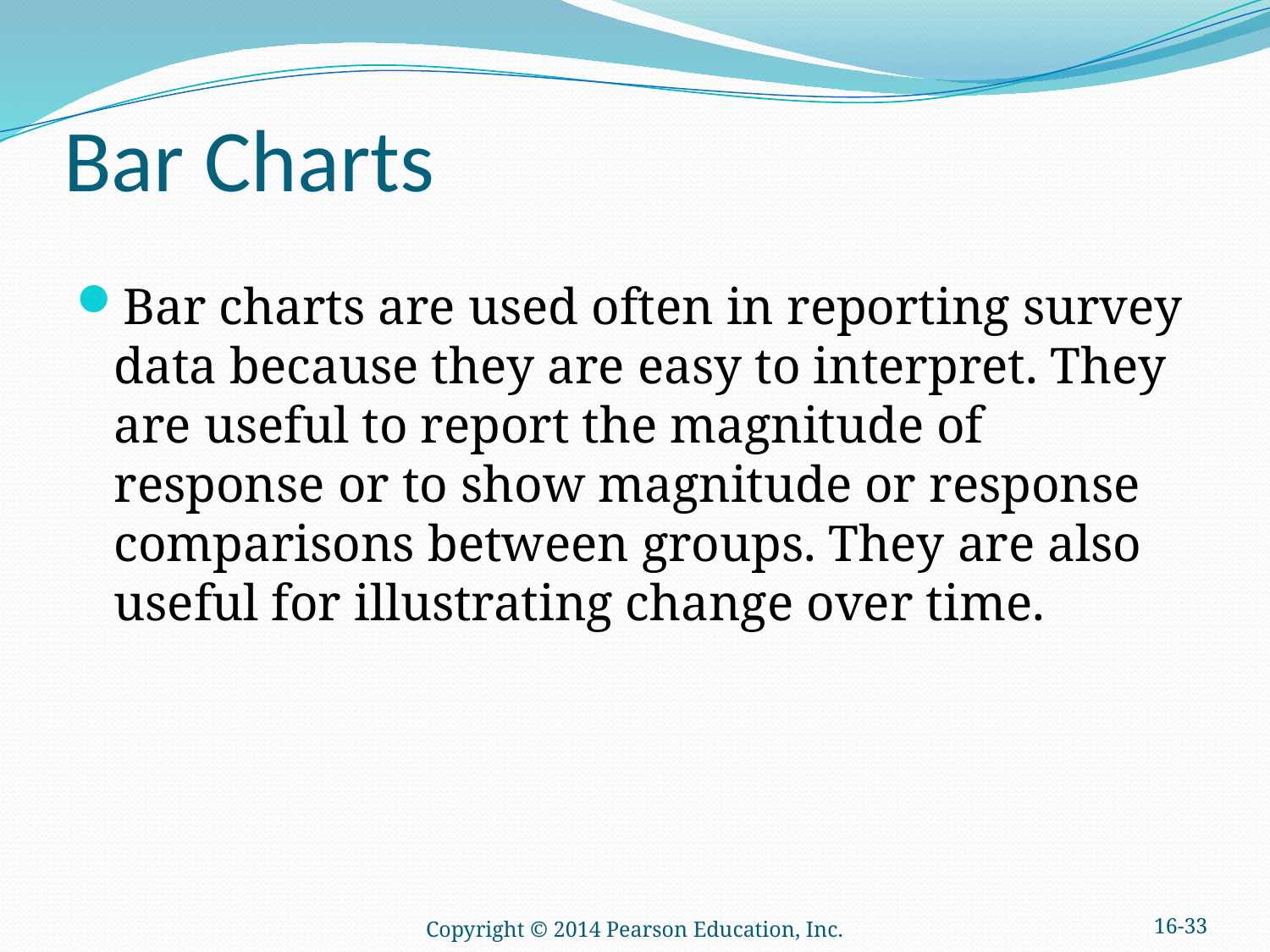

# Bar Charts
Bar charts are used often in reporting survey data because they are easy to interpret. They are useful to report the magnitude of response or to show magnitude or response comparisons between groups. They are also useful for illustrating change over time.